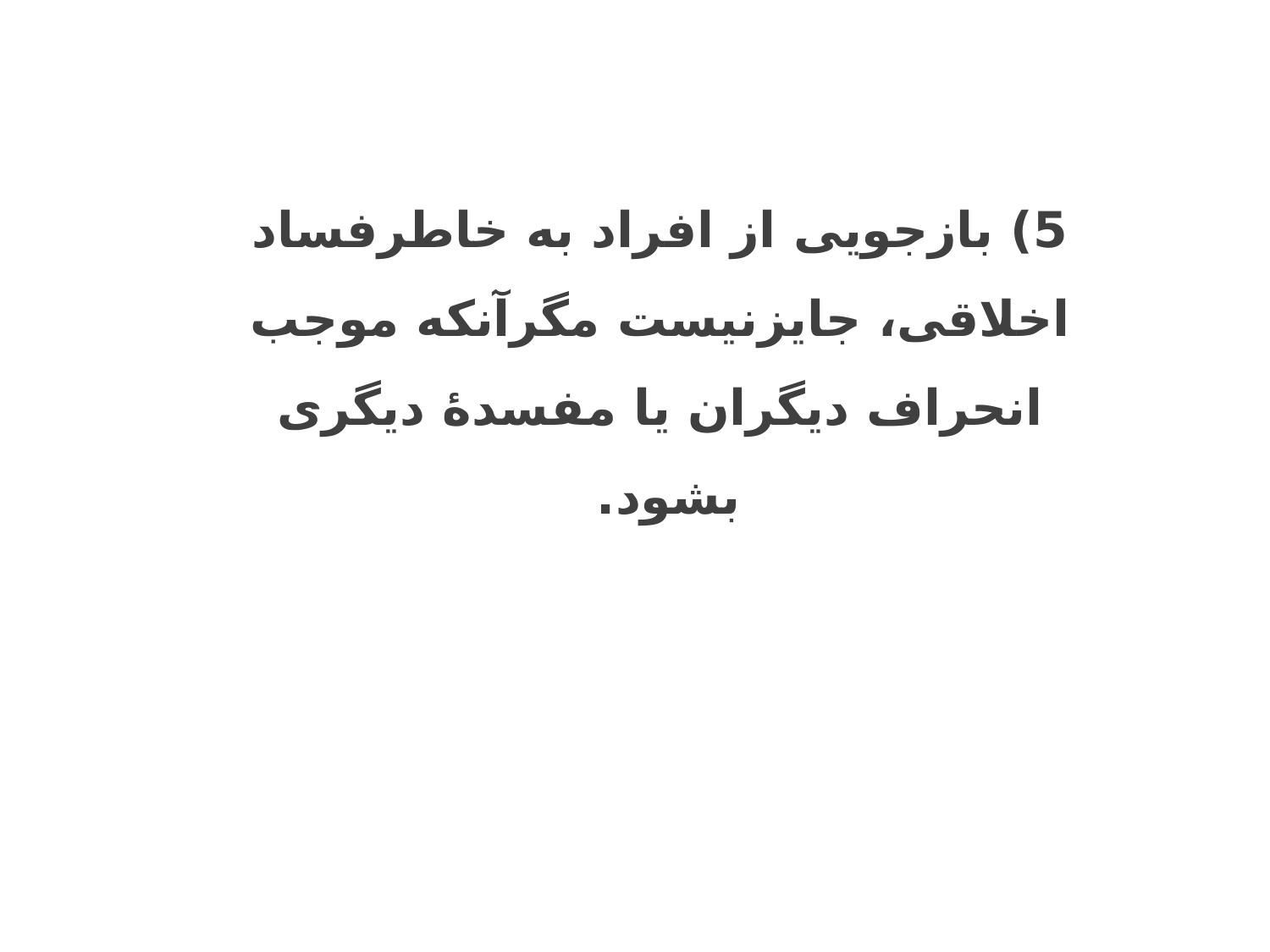

5) بازجویی از افراد به خاطرفساد اخلاقی، جایزنیست مگرآنکه موجب انحراف دیگران یا مفسدۀ دیگری بشود.